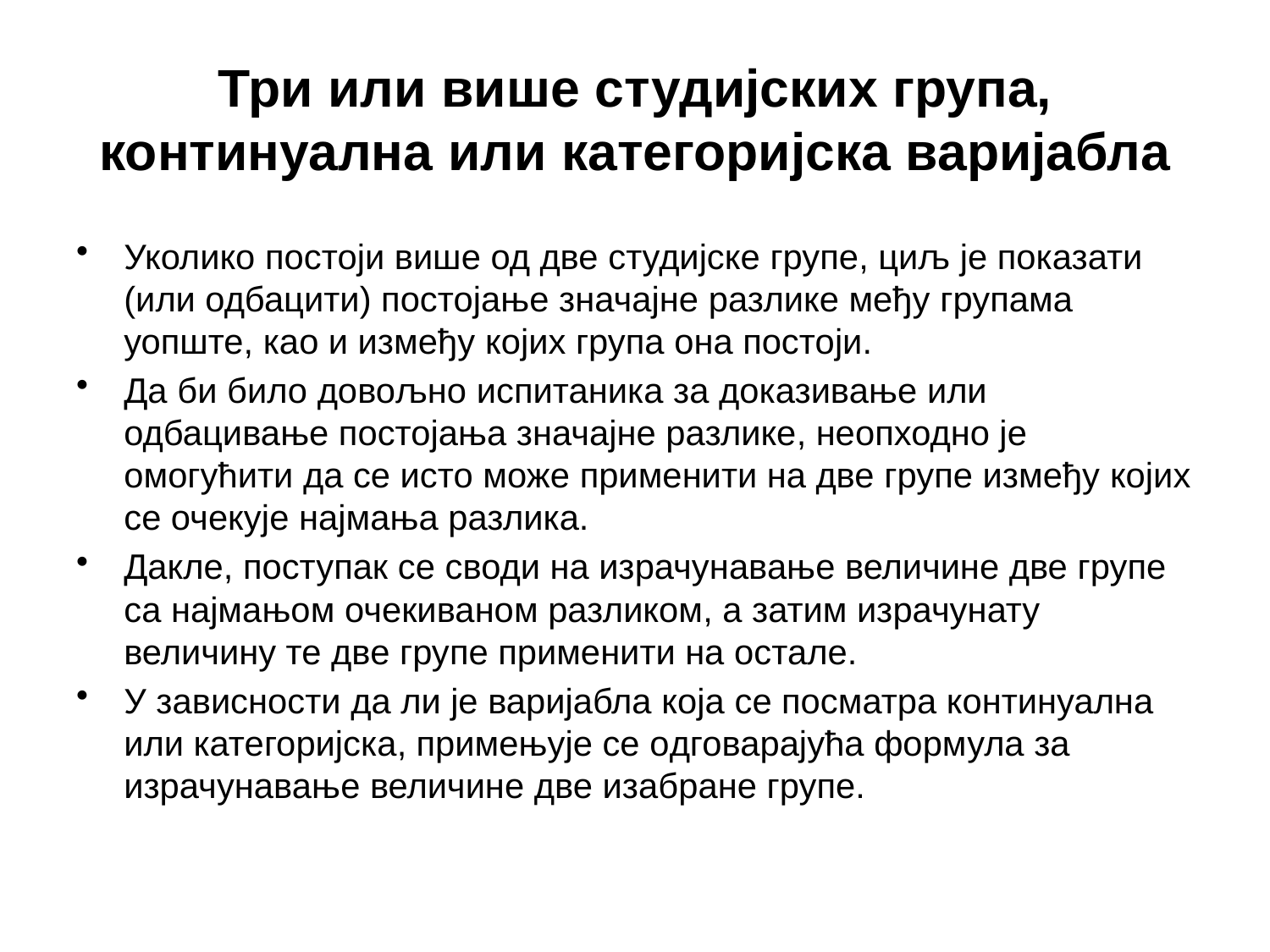

# Три или више студијских група, континуална или категоријска варијабла
Уколико постоји више од две студијске групе, циљ је показати (или одбацити) постојање значајне разлике међу групама уопште, као и између којих група она постоји.
Да би било довољно испитаника за доказивање или одбацивање постојања значајне разлике, неопходно је омогућити да се исто може применити на две групе између којих се очекује најмања разлика.
Дакле, поступак се своди на израчунавање величине две групе са најмањом очекиваном разликом, а затим израчунату величину те две групе применити на остале.
У зависности да ли је варијабла која се посматра континуална или категоријска, примењује се oдговарајућа формула за израчунавање величине две изабране групе.